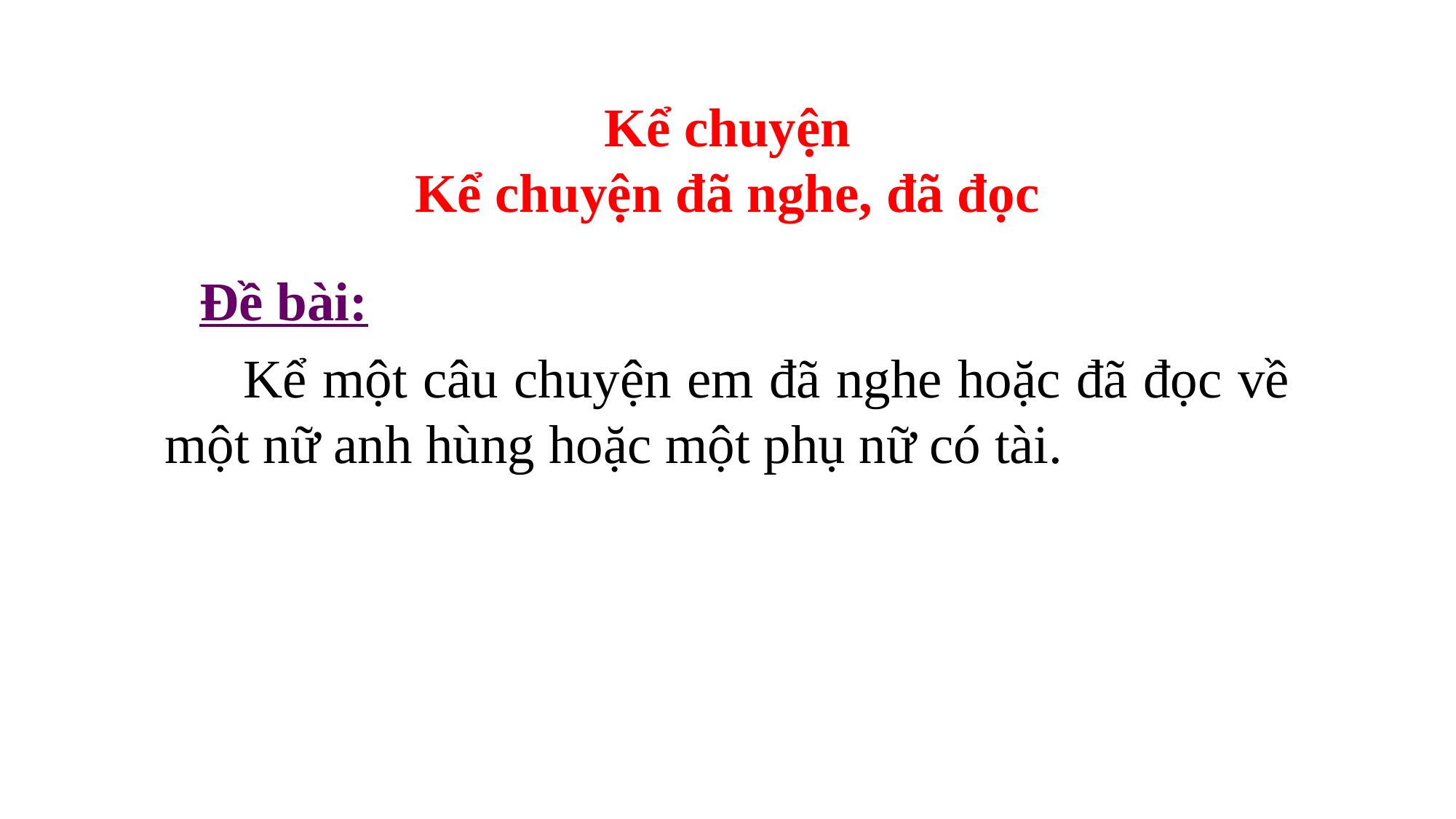

Kể chuyện
Kể chuyện đã nghe, đã đọc
Đề bài:
     Kể một câu chuyện em đã nghe hoặc đã đọc về một nữ anh hùng hoặc một phụ nữ có tài.